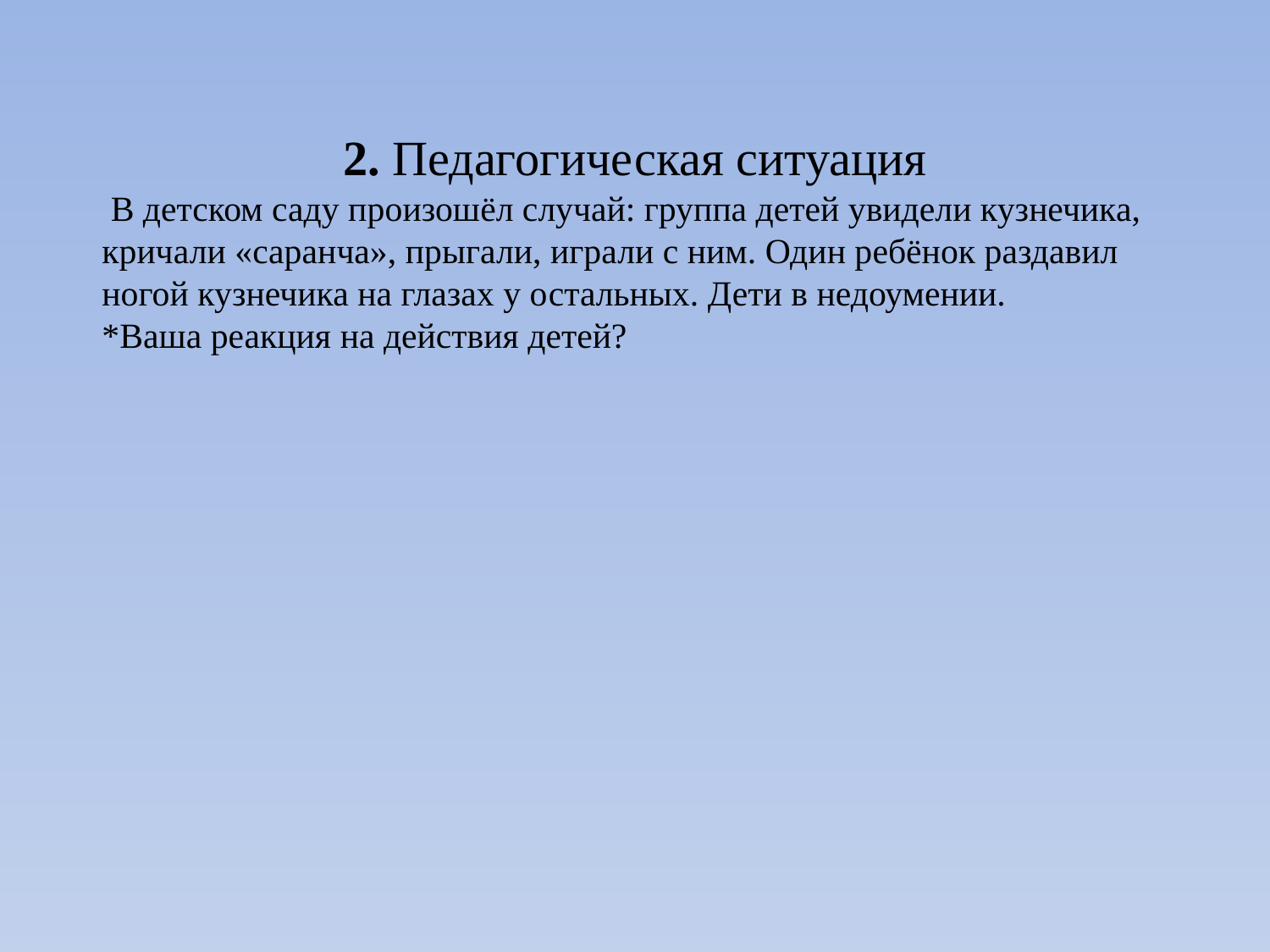

2. Педагогическая ситуация
 В детском саду произошёл случай: группа детей увидели кузнечика, кричали «саранча», прыгали, играли с ним. Один ребёнок раздавил ногой кузнечика на глазах у остальных. Дети в недоумении.
*Ваша реакция на действия детей?